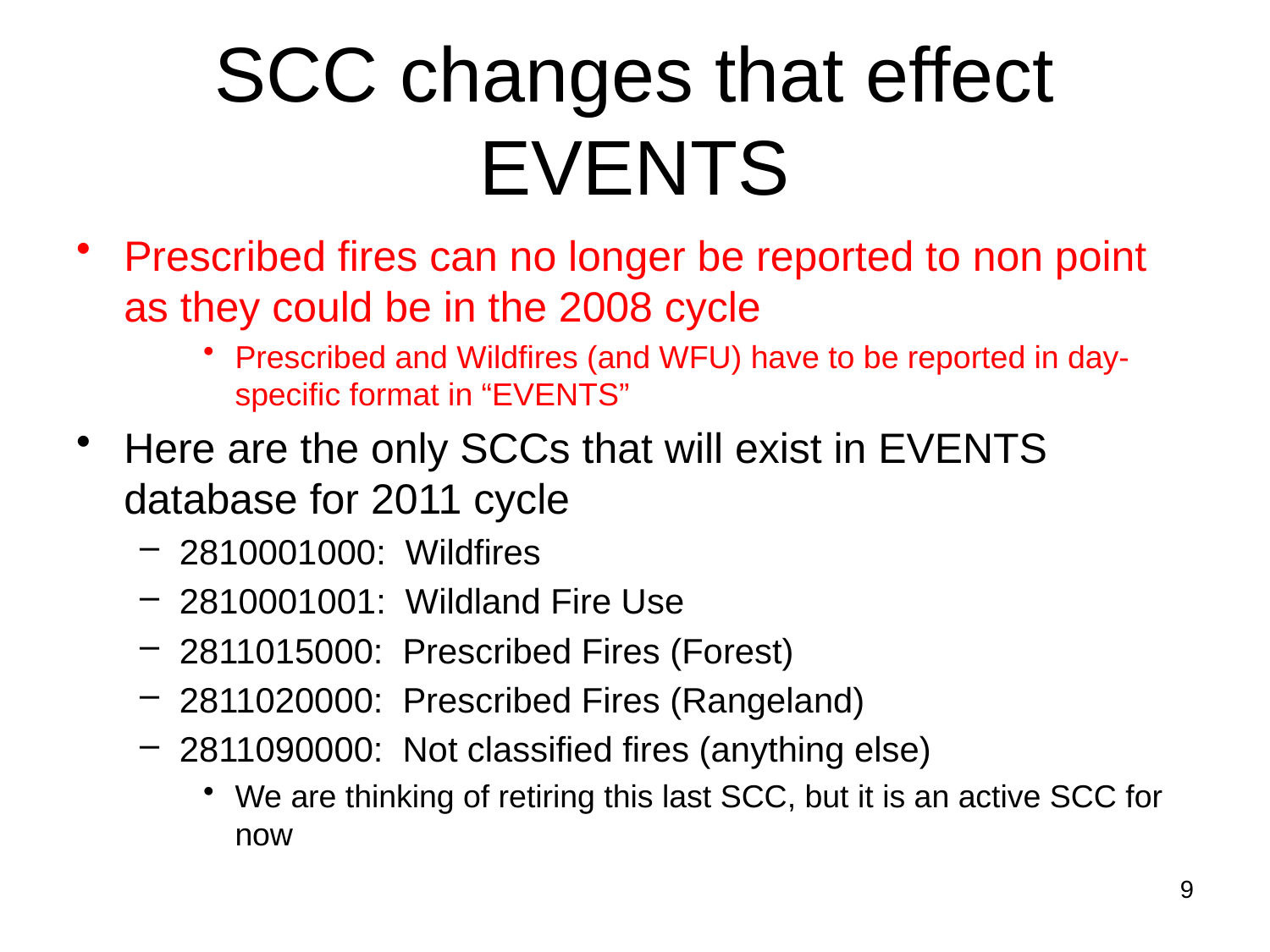

# SCC changes that effect EVENTS
Prescribed fires can no longer be reported to non point as they could be in the 2008 cycle
Prescribed and Wildfires (and WFU) have to be reported in day-specific format in “EVENTS”
Here are the only SCCs that will exist in EVENTS database for 2011 cycle
2810001000:  Wildfires
2810001001:  Wildland Fire Use
2811015000:  Prescribed Fires (Forest)
2811020000:  Prescribed Fires (Rangeland)
2811090000:  Not classified fires (anything else)
We are thinking of retiring this last SCC, but it is an active SCC for now

9